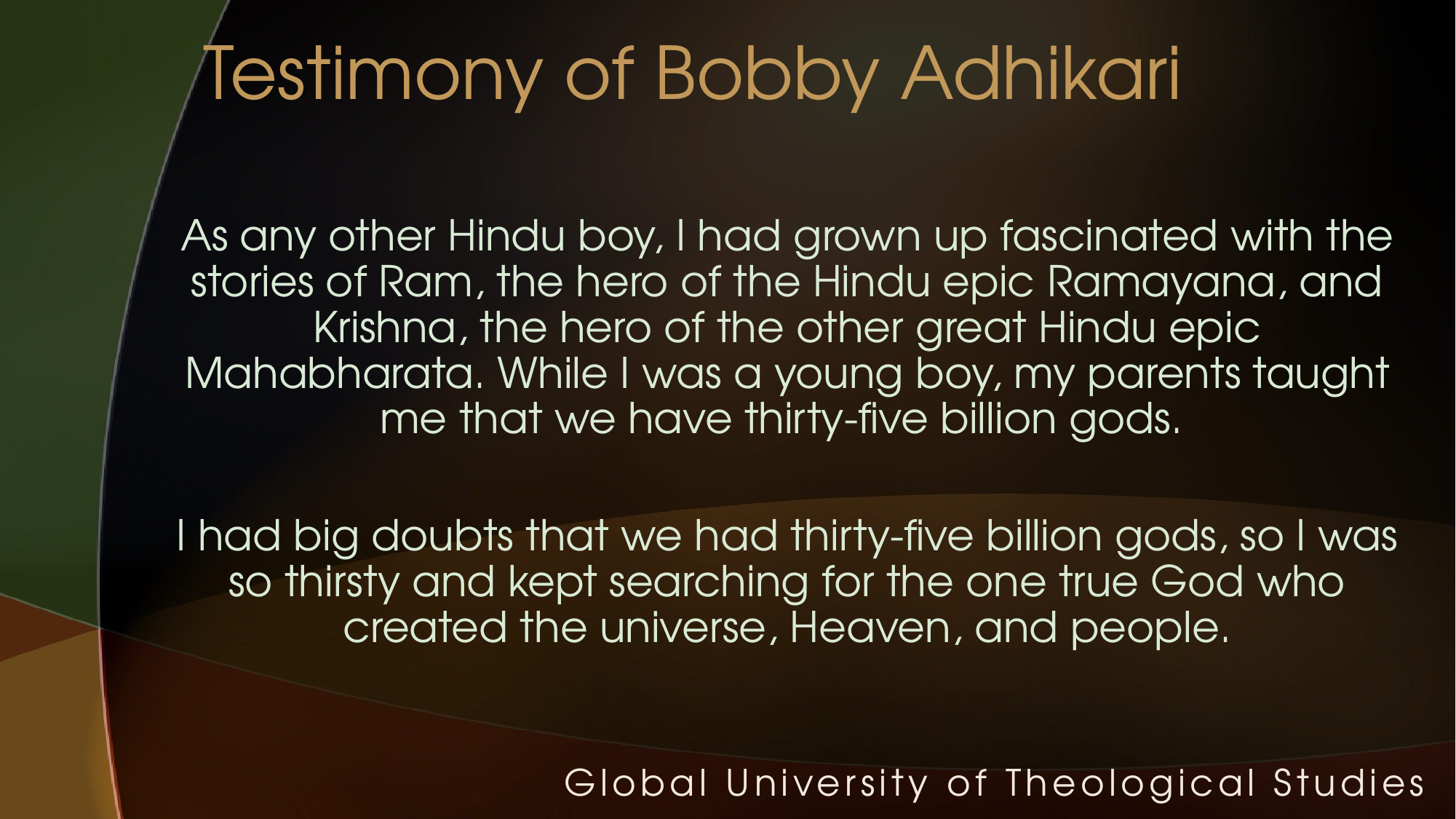

# Testimony of Bobby Adhikari

As any other Hindu boy, I had grown up fascinated with the stories of Ram, the hero of the Hindu epic Ramayana, and Krishna, the hero of the other great Hindu epic Mahabharata. While I was a young boy, my parents taught me that we have thirty-five billion gods.

I had big doubts that we had thirty-five billion gods, so I was so thirsty and kept searching for the one true God who created the universe, Heaven, and people.
Global University of Theological Studies